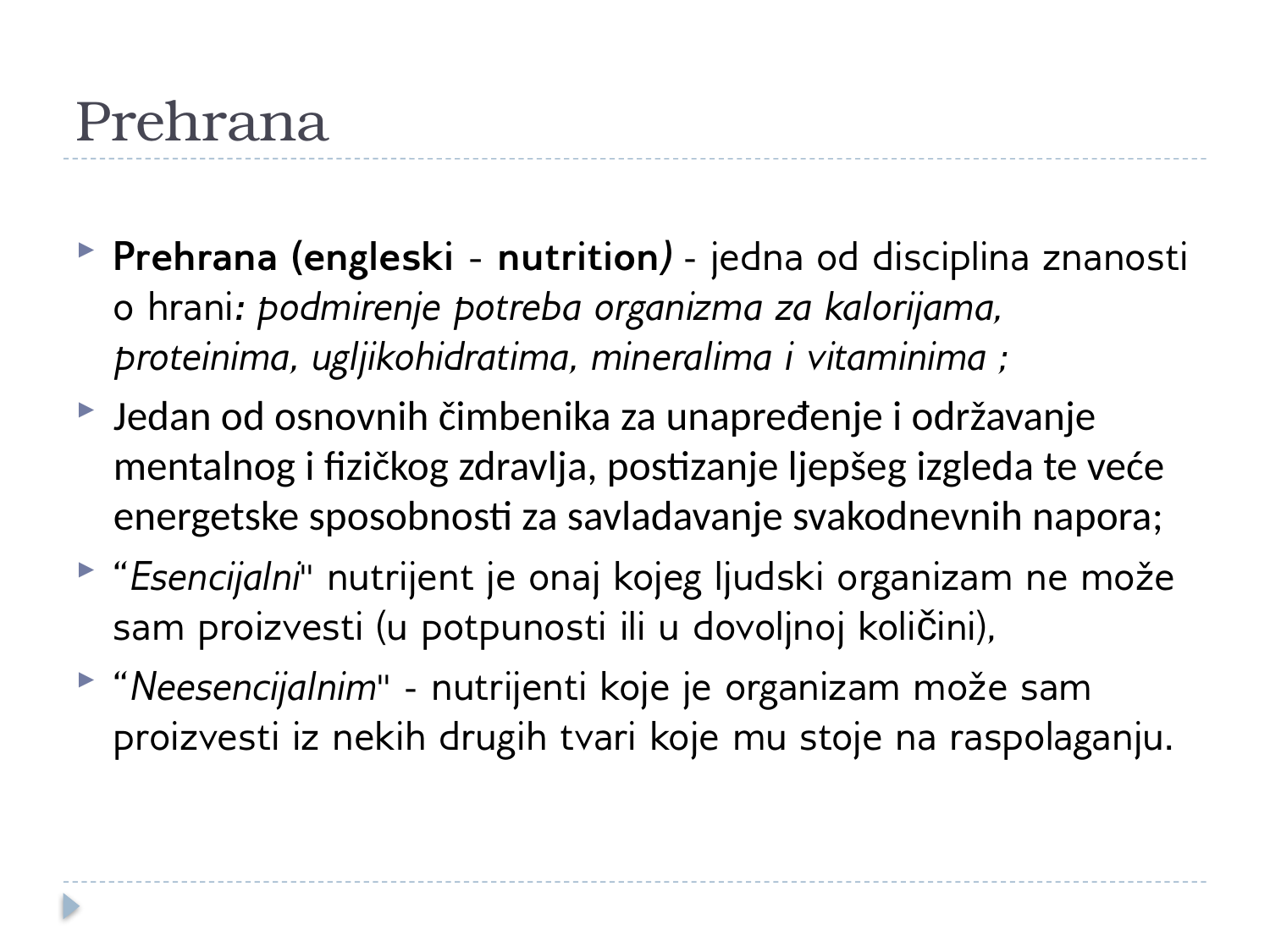

# Prehrana
Prehrana (engleski - nutrition) - jedna od disciplina znanosti o hrani: podmirenje potreba organizma za kalorijama, proteinima, ugljikohidratima, mineralima i vitaminima ;
Jedan od osnovnih čimbenika za unapređenje i održavanje mentalnog i fizičkog zdravlja, postizanje ljepšeg izgleda te veće energetske sposobnosti za savladavanje svakodnevnih napora;
“Esencijalni" nutrijent je onaj kojeg ljudski organizam ne može sam proizvesti (u potpunosti ili u dovoljnoj količini),
“Neesencijalnim" - nutrijenti koje je organizam može sam proizvesti iz nekih drugih tvari koje mu stoje na raspolaganju.